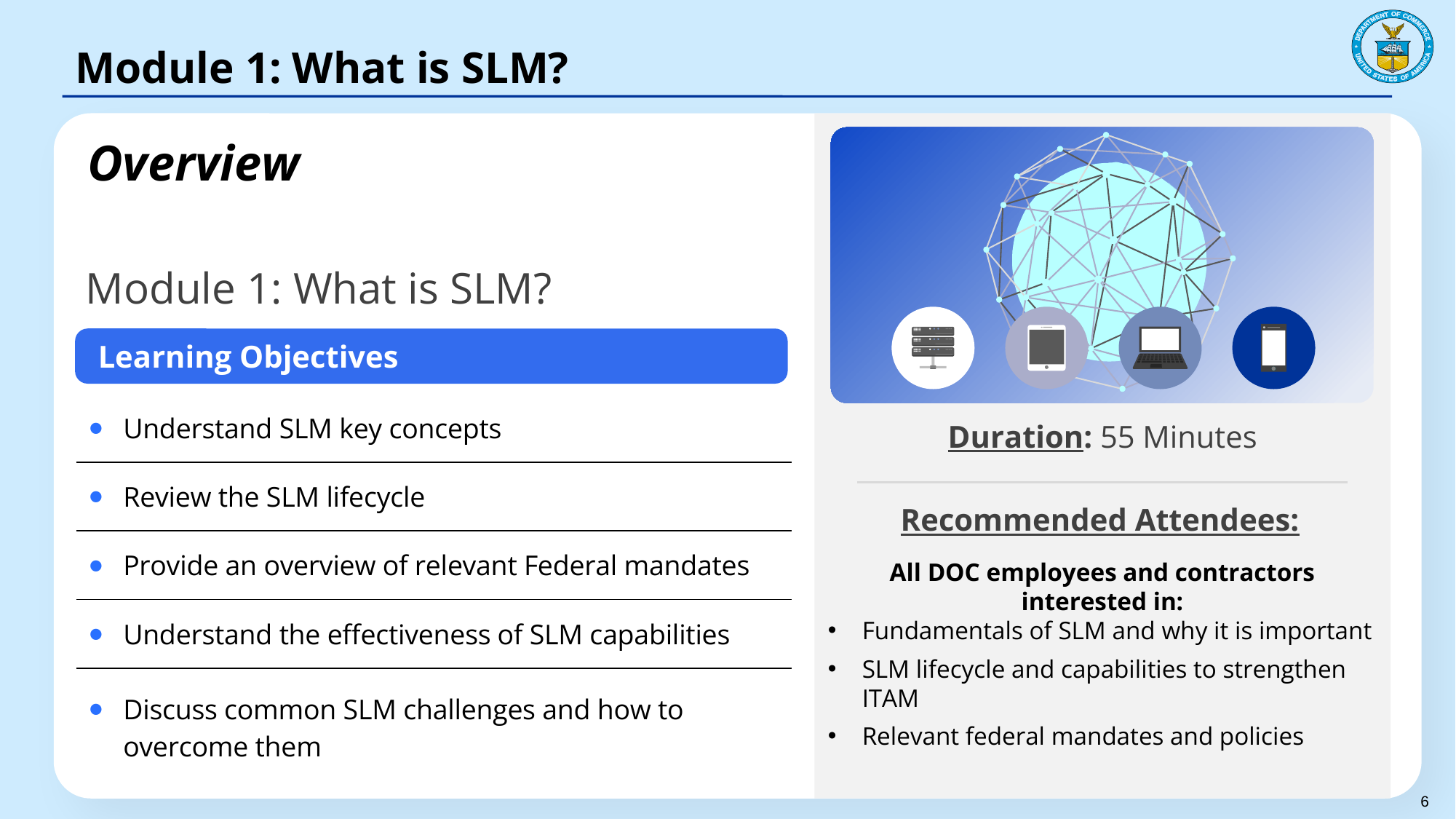

# Module 1: What is SLM?

Overview

Module 1: What is SLM?

Learning Objectives
| Understand SLM key concepts |
| --- |
| Review the SLM lifecycle |
| Provide an overview of relevant Federal mandates |
| Understand the effectiveness of SLM capabilities |
| Discuss common SLM challenges and how to overcome them |
Duration: 55 Minutes
Recommended Attendees:
All DOC employees and contractors interested in:
Fundamentals of SLM and why it is important
SLM lifecycle and capabilities to strengthen ITAM
Relevant federal mandates and policies